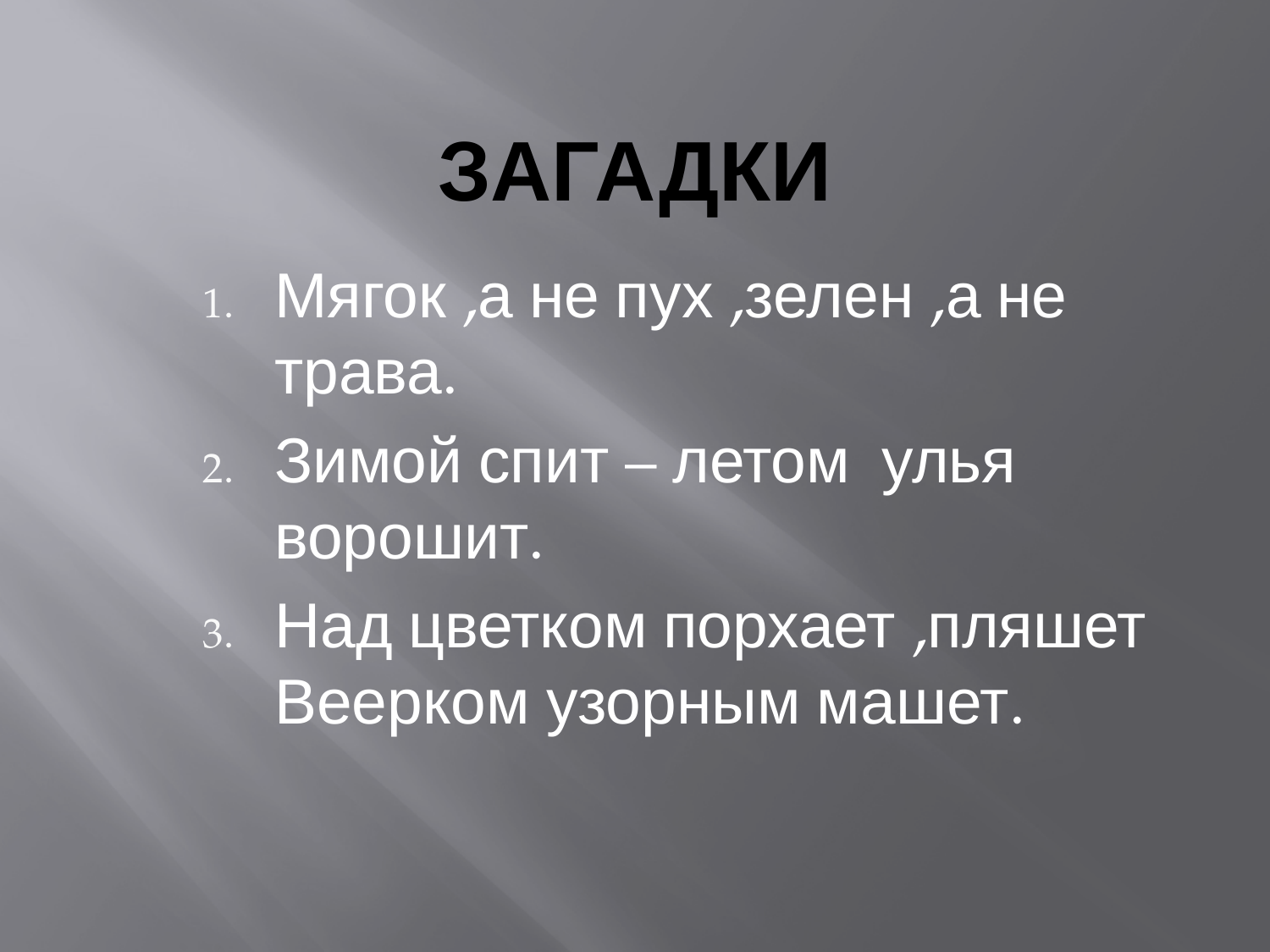

# Загадки
Мягок ,а не пух ,зелен ,а не трава.
Зимой спит – летом  улья ворошит.
Над цветком порхает ,пляшет Веерком узорным машет.